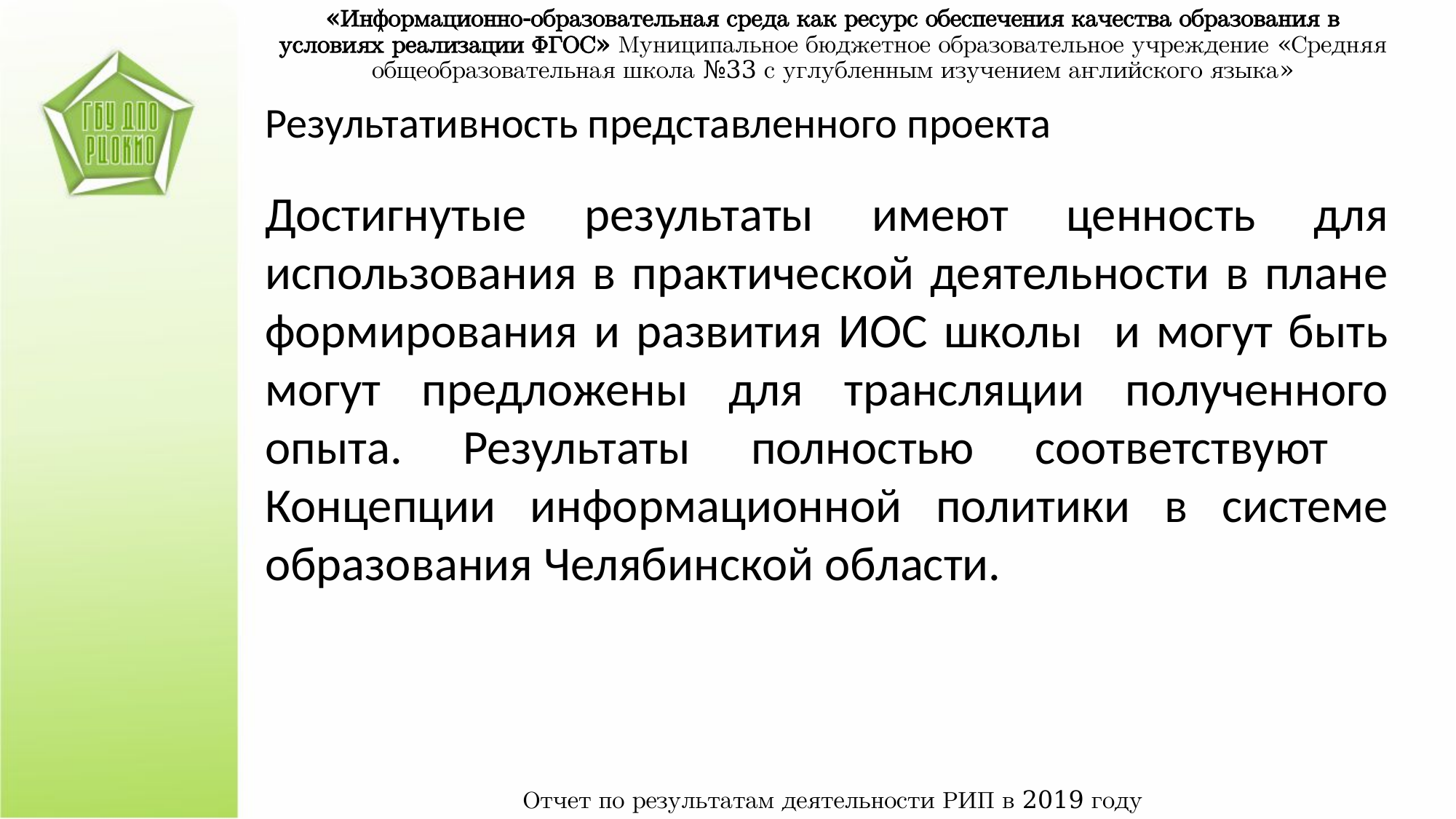

«Информационно-образовательная среда как ресурс обеспечения качества образования в условиях реализации ФГОС» Муниципальное бюджетное образовательное учреждение «Средняя общеобразовательная школа №33 с углубленным изучением английского языка»
Результативность представленного проекта

Достигнутые результаты имеют ценность для использования в практической деятельности в плане формирования и развития ИОС школы  и могут быть могут предложены для трансляции полученного опыта. Результаты полностью соответствуют  Концепции информационной политики в системе образования Челябинской области.
Отчет по результатам деятельности РИП в 2019 году